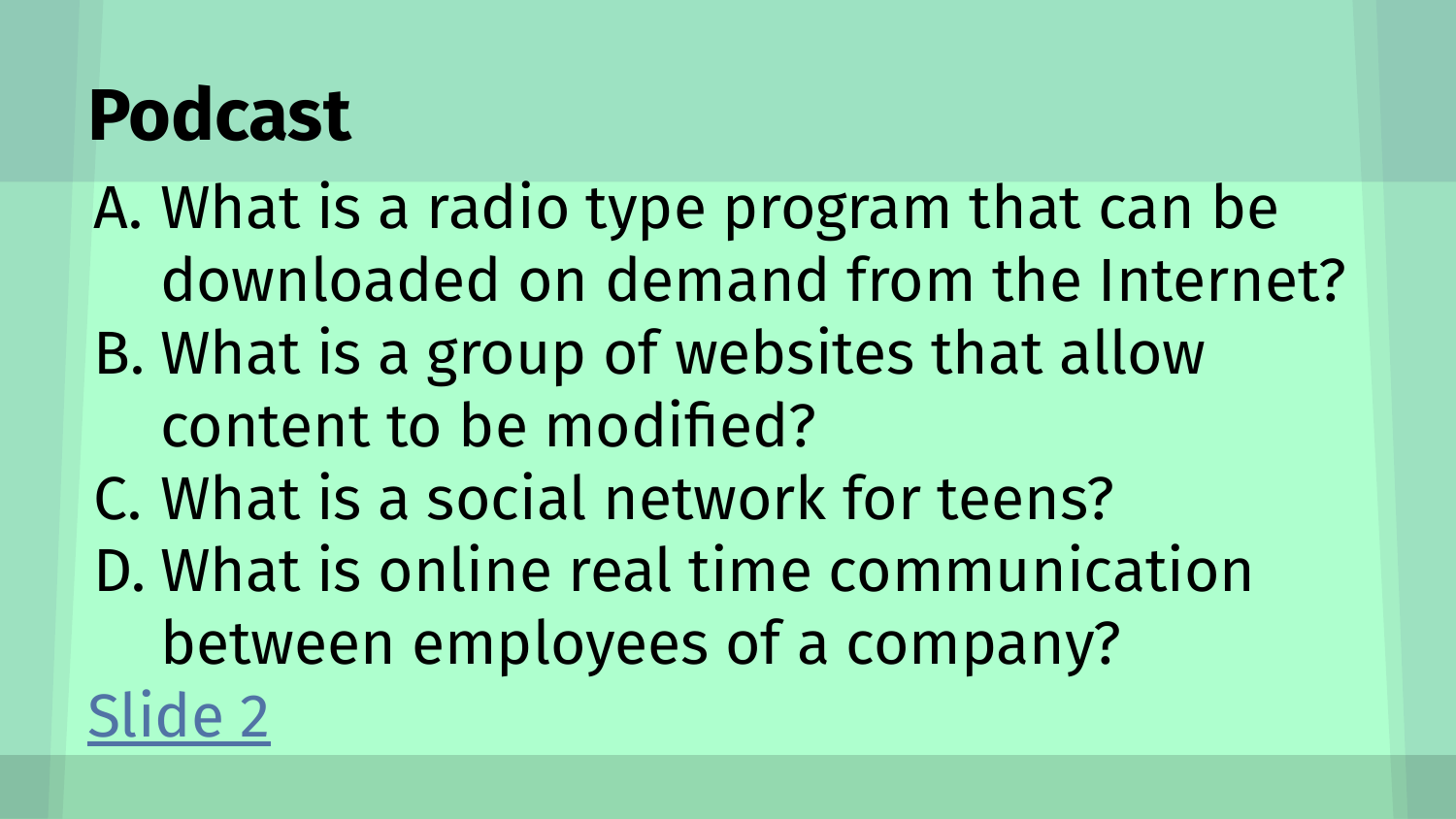

# Podcast
What is a radio type program that can be downloaded on demand from the Internet?
What is a group of websites that allow content to be modified?
What is a social network for teens?
What is online real time communication between employees of a company?
Slide 2